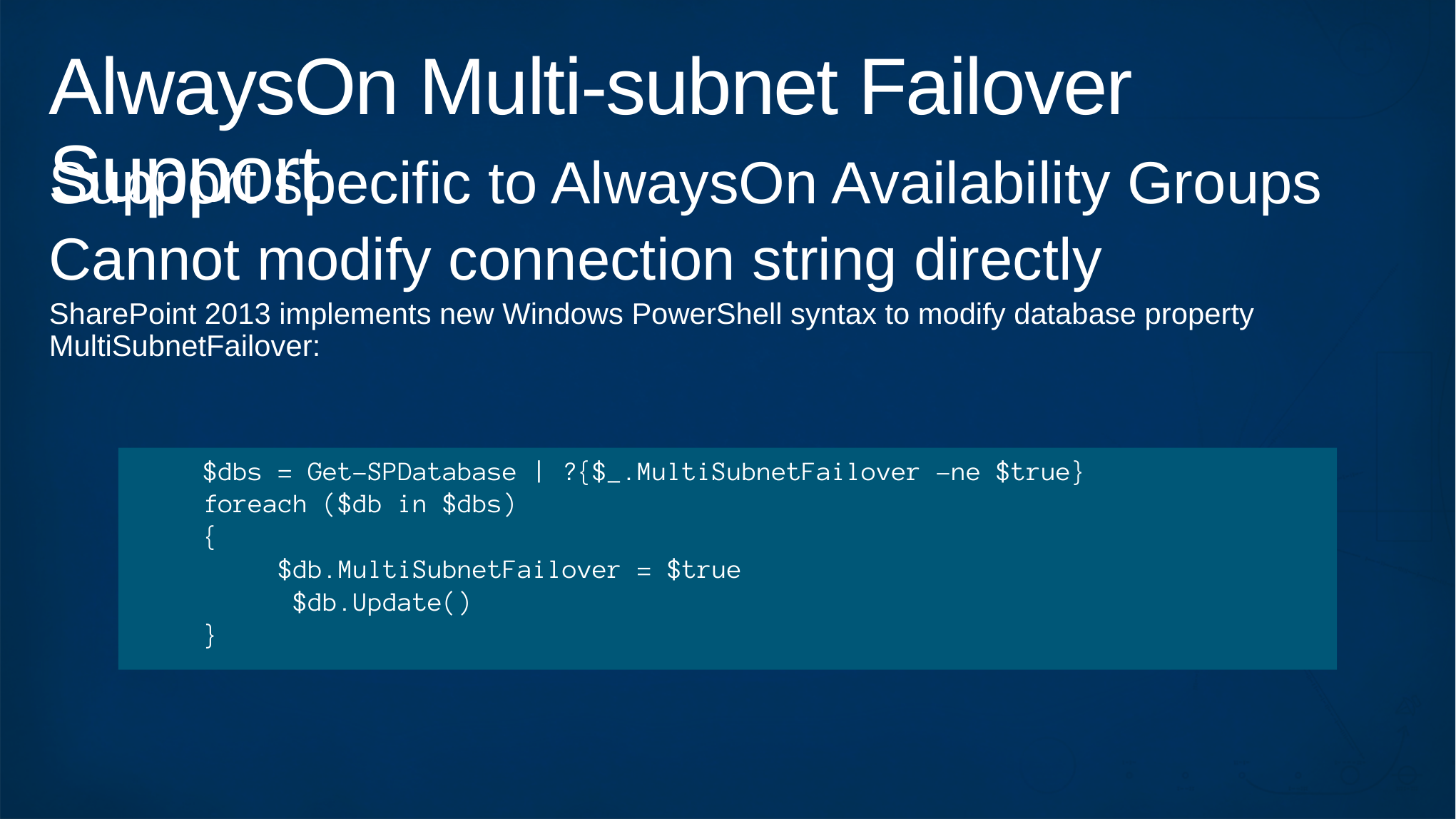

# AlwaysOn Multi-subnet Failover Support
Support specific to AlwaysOn Availability Groups
Cannot modify connection string directly
SharePoint 2013 implements new Windows PowerShell syntax to modify database property MultiSubnetFailover:
     $dbs = Get-SPDatabase | ?{$_.MultiSubnetFailover –ne $true}
     foreach ($db in $dbs)
     {
          $db.MultiSubnetFailover = $true
           $db.Update()
     }